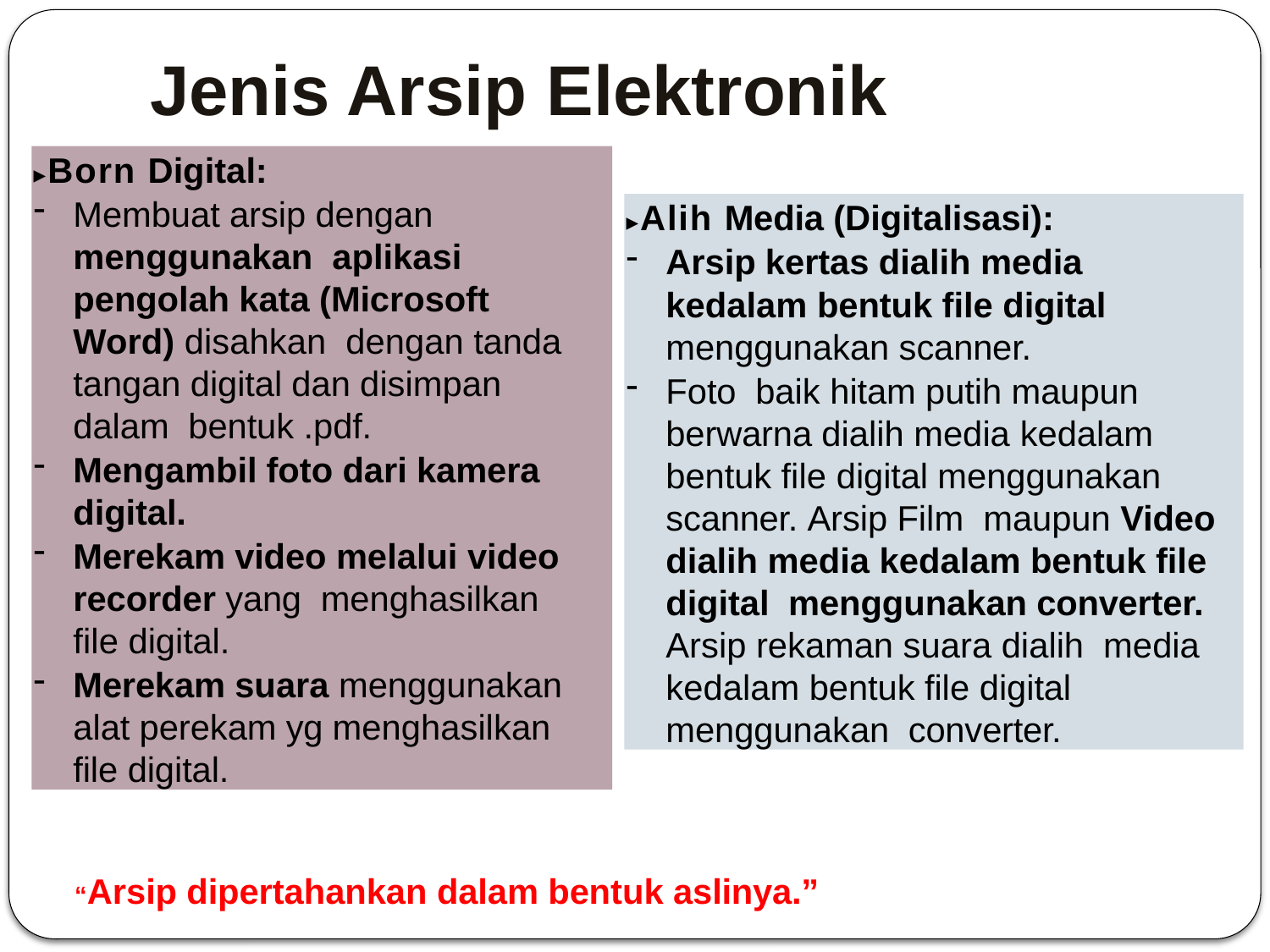

# Jenis Arsip Elektronik
▸Born Digital:
Membuat arsip dengan menggunakan  aplikasi pengolah kata (Microsoft Word) disahkan  dengan tanda tangan digital dan disimpan dalam  bentuk .pdf.
Mengambil foto dari kamera digital.
Merekam video melalui video recorder yang  menghasilkan file digital.
Merekam suara menggunakan  alat perekam yg menghasilkan file digital.
▸Alih Media (Digitalisasi):
Arsip kertas dialih media  kedalam bentuk file digital menggunakan scanner.
Foto  baik hitam putih maupun berwarna dialih media kedalam  bentuk file digital menggunakan scanner. Arsip Film  maupun Video dialih media kedalam bentuk file digital  menggunakan converter. Arsip rekaman suara dialih  media kedalam bentuk file digital menggunakan  converter.
“Arsip dipertahankan dalam bentuk aslinya.”